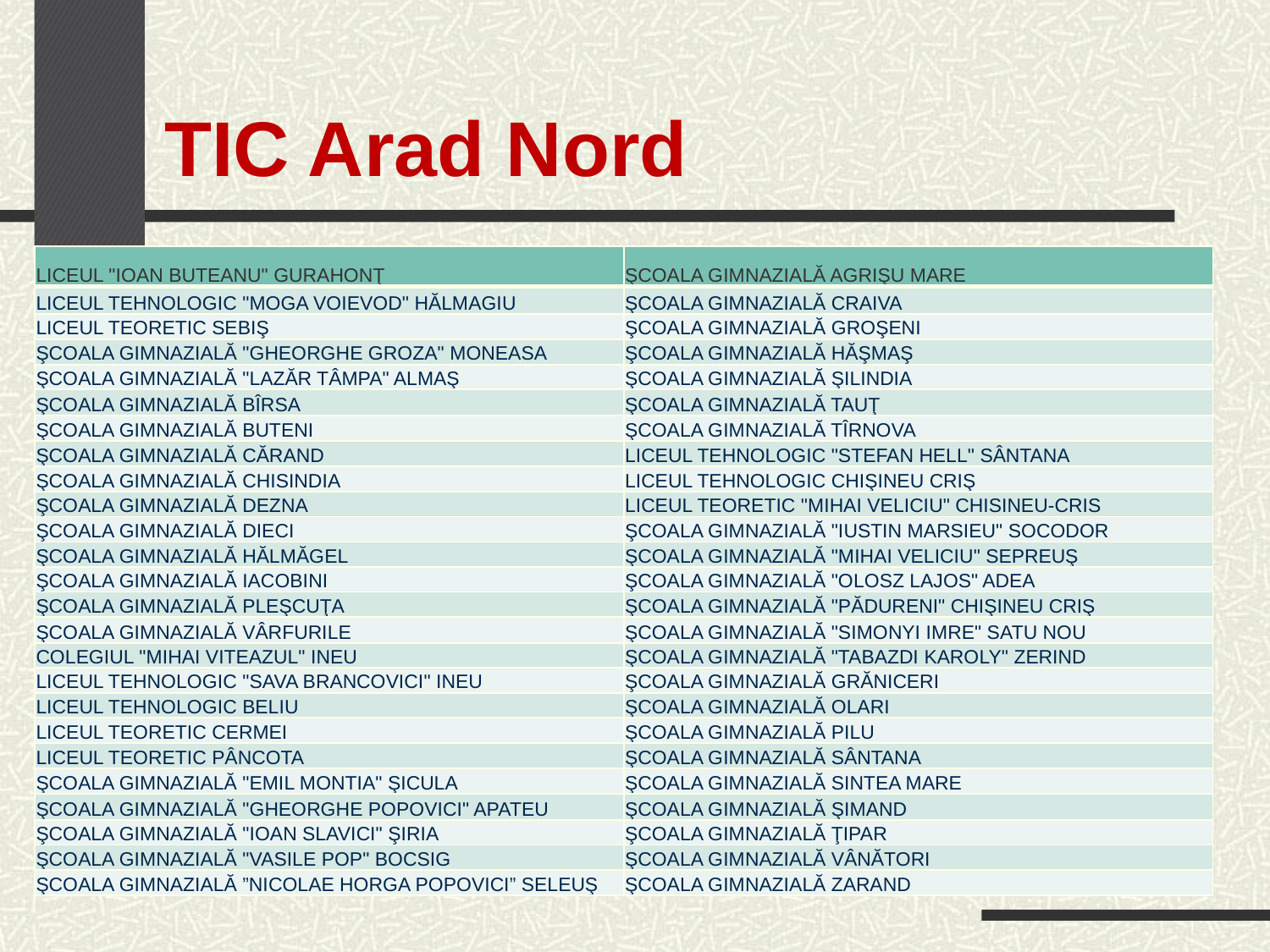

# TIC Arad Nord
| LICEUL "IOAN BUTEANU" GURAHONŢ | ŞCOALA GIMNAZIALĂ AGRIŞU MARE |
| --- | --- |
| LICEUL TEHNOLOGIC "MOGA VOIEVOD" HĂLMAGIU | ŞCOALA GIMNAZIALĂ CRAIVA |
| LICEUL TEORETIC SEBIŞ | ŞCOALA GIMNAZIALĂ GROŞENI |
| ŞCOALA GIMNAZIALĂ "GHEORGHE GROZA" MONEASA | ŞCOALA GIMNAZIALĂ HĂŞMAŞ |
| ŞCOALA GIMNAZIALĂ "LAZĂR TÂMPA" ALMAŞ | ŞCOALA GIMNAZIALĂ ŞILINDIA |
| ŞCOALA GIMNAZIALĂ BÎRSA | ŞCOALA GIMNAZIALĂ TAUŢ |
| ŞCOALA GIMNAZIALĂ BUTENI | ŞCOALA GIMNAZIALĂ TÎRNOVA |
| ŞCOALA GIMNAZIALĂ CĂRAND | LICEUL TEHNOLOGIC "STEFAN HELL" SÂNTANA |
| ŞCOALA GIMNAZIALĂ CHISINDIA | LICEUL TEHNOLOGIC CHIŞINEU CRIŞ |
| ŞCOALA GIMNAZIALĂ DEZNA | LICEUL TEORETIC "MIHAI VELICIU" CHISINEU-CRIS |
| ŞCOALA GIMNAZIALĂ DIECI | ŞCOALA GIMNAZIALĂ "IUSTIN MARSIEU" SOCODOR |
| ŞCOALA GIMNAZIALĂ HĂLMĂGEL | ŞCOALA GIMNAZIALĂ "MIHAI VELICIU" SEPREUŞ |
| ŞCOALA GIMNAZIALĂ IACOBINI | ŞCOALA GIMNAZIALĂ "OLOSZ LAJOS" ADEA |
| ŞCOALA GIMNAZIALĂ PLEŞCUŢA | ŞCOALA GIMNAZIALĂ "PĂDURENI" CHIŞINEU CRIŞ |
| ŞCOALA GIMNAZIALĂ VÂRFURILE | ŞCOALA GIMNAZIALĂ "SIMONYI IMRE" SATU NOU |
| COLEGIUL "MIHAI VITEAZUL" INEU | ŞCOALA GIMNAZIALĂ "TABAZDI KAROLY" ZERIND |
| LICEUL TEHNOLOGIC "SAVA BRANCOVICI" INEU | ŞCOALA GIMNAZIALĂ GRĂNICERI |
| LICEUL TEHNOLOGIC BELIU | ŞCOALA GIMNAZIALĂ OLARI |
| LICEUL TEORETIC CERMEI | ŞCOALA GIMNAZIALĂ PILU |
| LICEUL TEORETIC PÂNCOTA | ŞCOALA GIMNAZIALĂ SÂNTANA |
| ŞCOALA GIMNAZIALĂ "EMIL MONTIA" ŞICULA | ŞCOALA GIMNAZIALĂ SINTEA MARE |
| ŞCOALA GIMNAZIALĂ "GHEORGHE POPOVICI" APATEU | ŞCOALA GIMNAZIALĂ ŞIMAND |
| ŞCOALA GIMNAZIALĂ "IOAN SLAVICI" ŞIRIA | ŞCOALA GIMNAZIALĂ ŢIPAR |
| ŞCOALA GIMNAZIALĂ "VASILE POP" BOCSIG | ŞCOALA GIMNAZIALĂ VÂNĂTORI |
| ŞCOALA GIMNAZIALĂ ”NICOLAE HORGA POPOVICI” SELEUŞ | ŞCOALA GIMNAZIALĂ ZARAND |